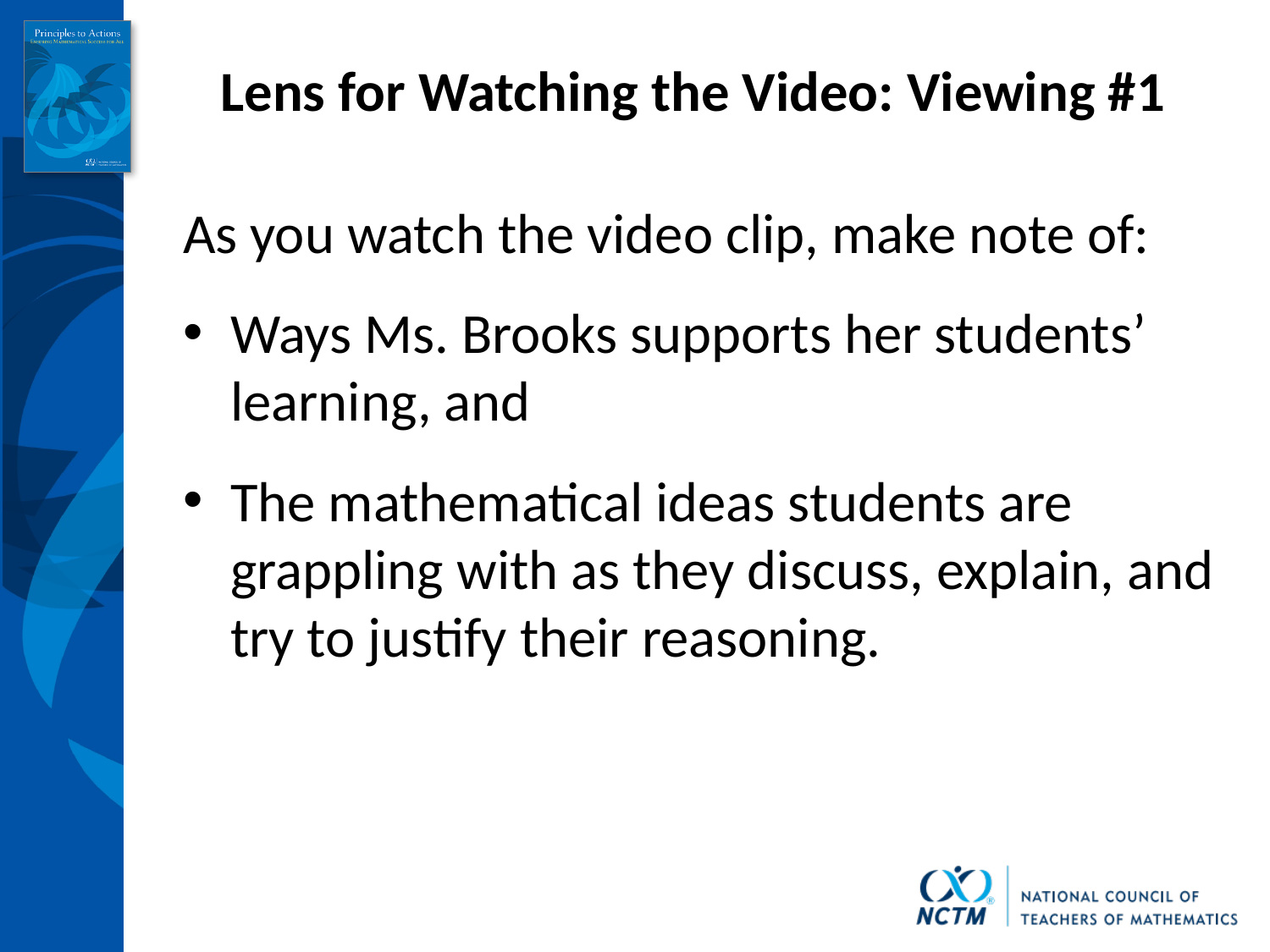

# Lens for Watching the Video: Viewing #1
As you watch the video clip, make note of:
Ways Ms. Brooks supports her students’ learning, and
The mathematical ideas students are grappling with as they discuss, explain, and try to justify their reasoning.